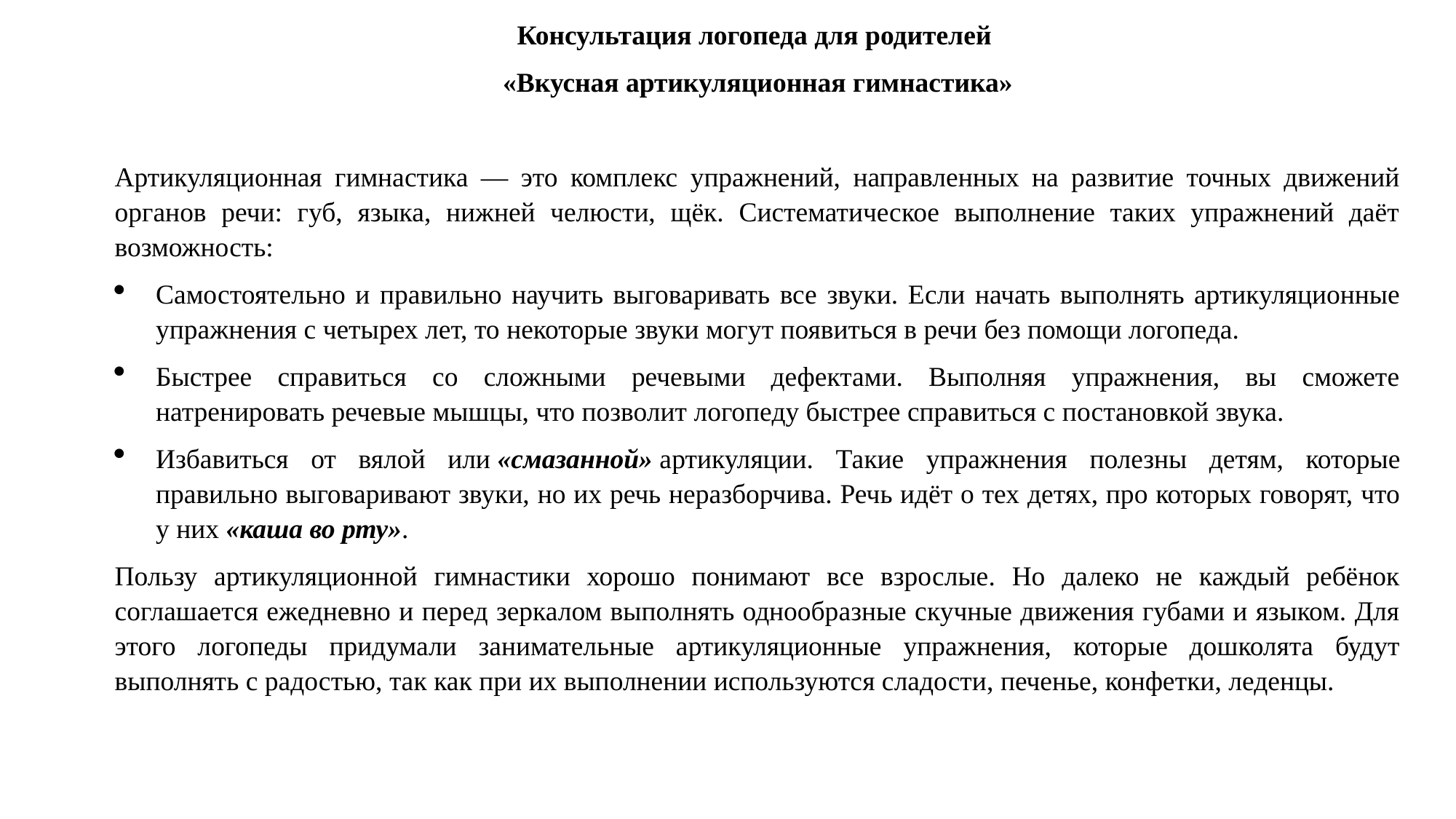

Консультация логопеда для родителей
«Вкусная артикуляционная гимнастика»

Артикуляционная гимнастика — это комплекс упражнений, направленных на развитие точных движений органов речи: губ, языка, нижней челюсти, щёк. Систематическое выполнение таких упражнений даёт возможность:
Самостоятельно и правильно научить выговаривать все звуки. Если начать выполнять артикуляционные упражнения с четырех лет, то некоторые звуки могут появиться в речи без помощи логопеда.
Быстрее справиться со сложными речевыми дефектами. Выполняя упражнения, вы сможете натренировать речевые мышцы, что позволит логопеду быстрее справиться с постановкой звука.
Избавиться от вялой или «смазанной» артикуляции. Такие упражнения полезны детям, которые правильно выговаривают звуки, но их речь неразборчива. Речь идёт о тех детях, про которых говорят, что у них «каша во рту».
Пользу артикуляционной гимнастики хорошо понимают все взрослые. Но далеко не каждый ребёнок соглашается ежедневно и перед зеркалом выполнять однообразные скучные движения губами и языком. Для этого логопеды придумали занимательные артикуляционные упражнения, которые дошколята будут выполнять с радостью, так как при их выполнении используются сладости, печенье, конфетки, леденцы.